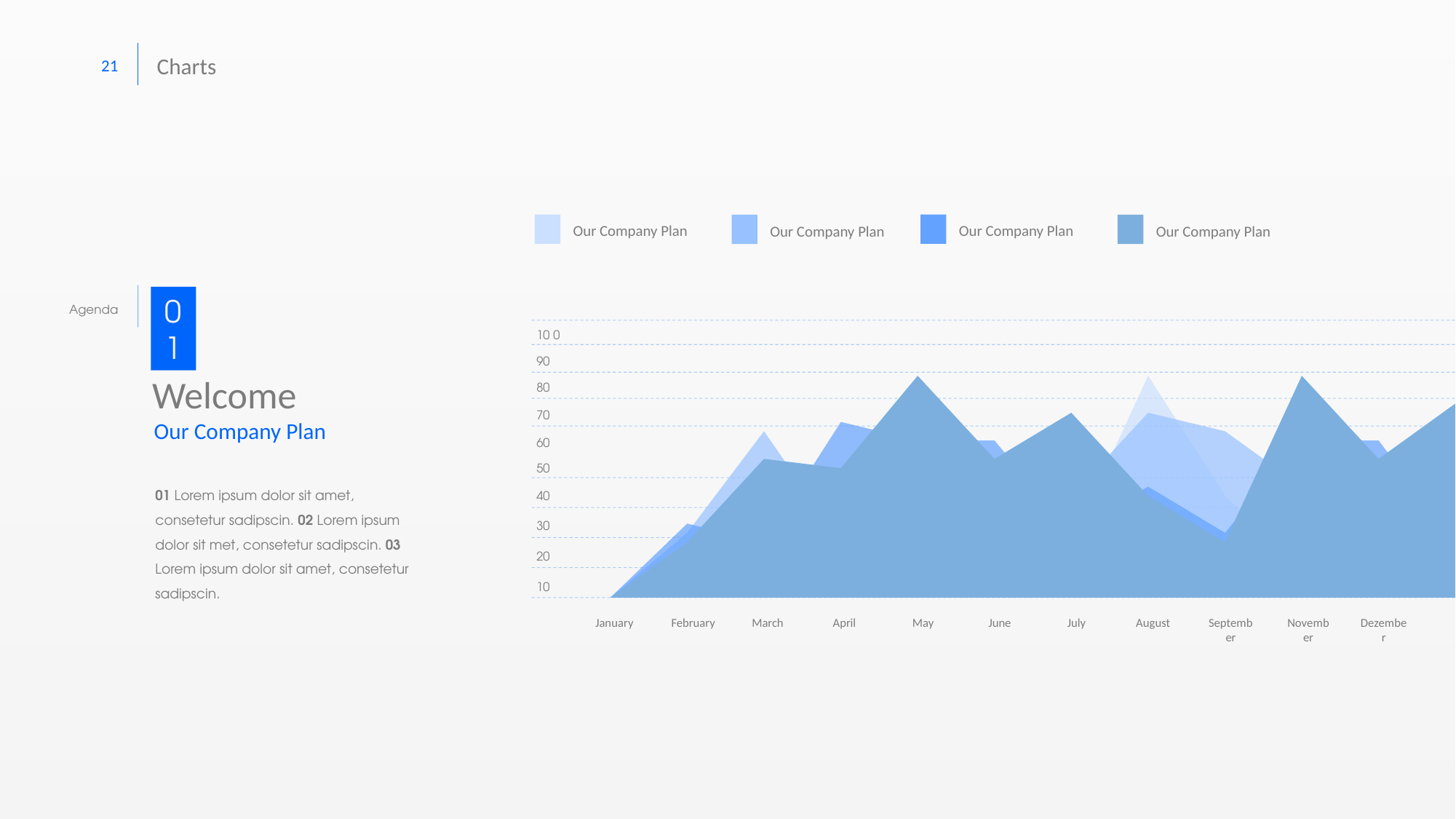

Charts

Our Company Plan
Our Company Plan
Our Company Plan
Our Company Plan
01
Agenda

### Chart

| Category | Type A | Type B | Type C | Type D |
|---|---|---|---|---|
| January | 0.0 | 0.0 | 0.0 | 0.0 |
| February | 6.0 | 8.0 | 7.0 | 2.0 |
| March | 15.0 | 6.0 | 18.0 | 4.0 |
| April | 14.0 | 19.0 | 6.0 | 14.0 |
| May | 24.0 | 17.0 | 12.0 | 3.0 |
| June | 15.0 | 17.0 | 9.0 | 5.0 |
| July | 20.0 | 7.0 | 11.0 | 6.0 |
| August | 11.0 | 12.0 | 20.0 | 24.0 |
| September | 6.0 | 7.0 | 18.0 | 11.0 |
| October | 24.0 | 17.0 | 12.0 | 3.0 |
| November | 15.0 | 17.0 | 9.0 | 5.0 |
| December | 21.0 | 6.0 | 18.0 | 4.0 |
10 0
90
Welcome
80
70
Our Company Plan
60
50
01 Lorem ipsum dolor sit amet, consetetur sadipscin. 02 Lorem ipsum dolor sit met, consetetur sadipscin. 03 Lorem ipsum dolor sit amet, consetetur sadipscin.
40
30
20
10
January
February
March
April
May
June
July
August
September
November
Dezember